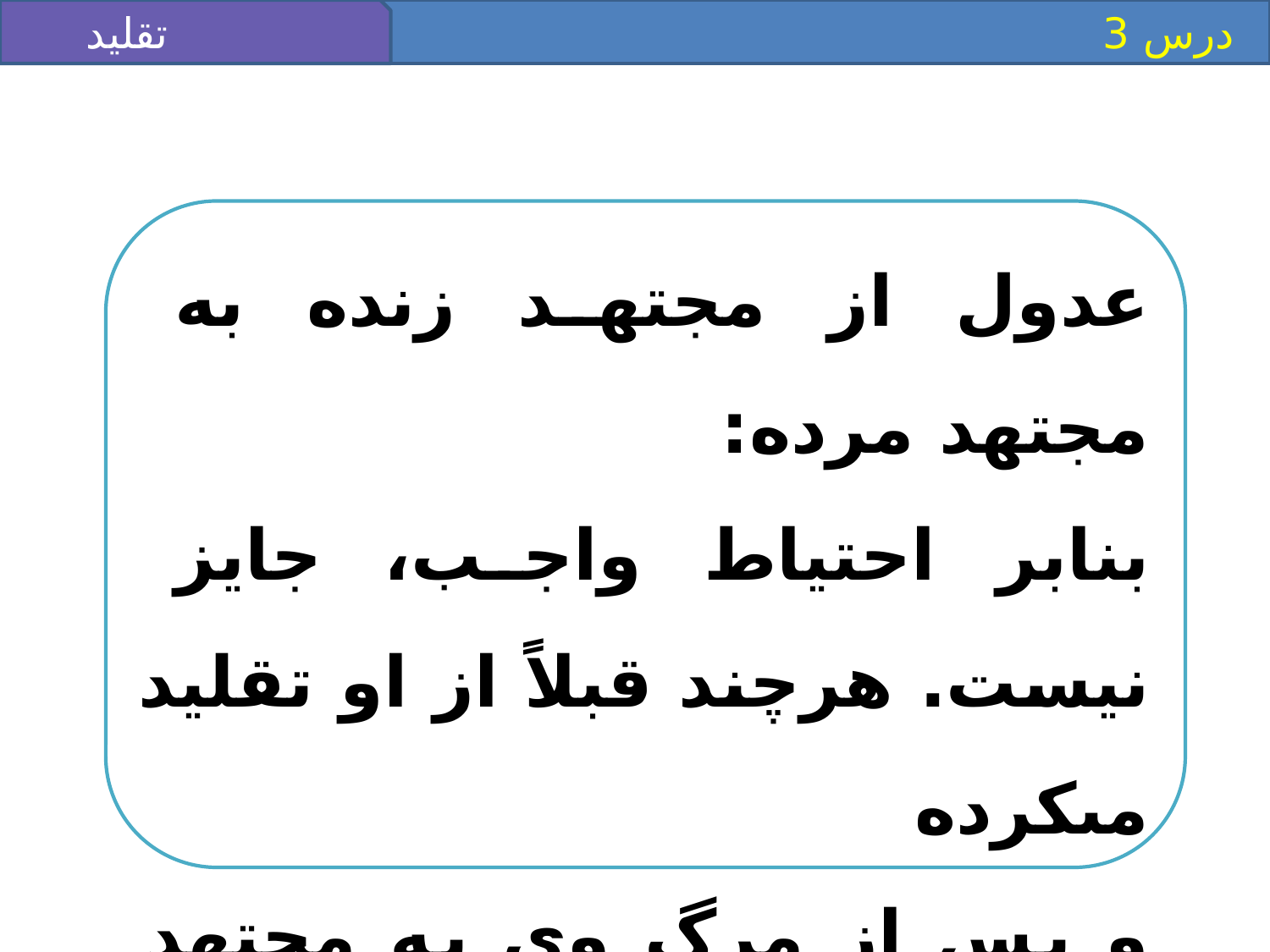

تقليد
 درس 3

عدول از مجتهد زنده به مجتهد مرده:
بنابر احتياط واجب، جايز نيست. هرچند قبلاً از او تقليد مى‏كرده
و پس از مرگ وى به مجتهد زنده رجوع كرده است.